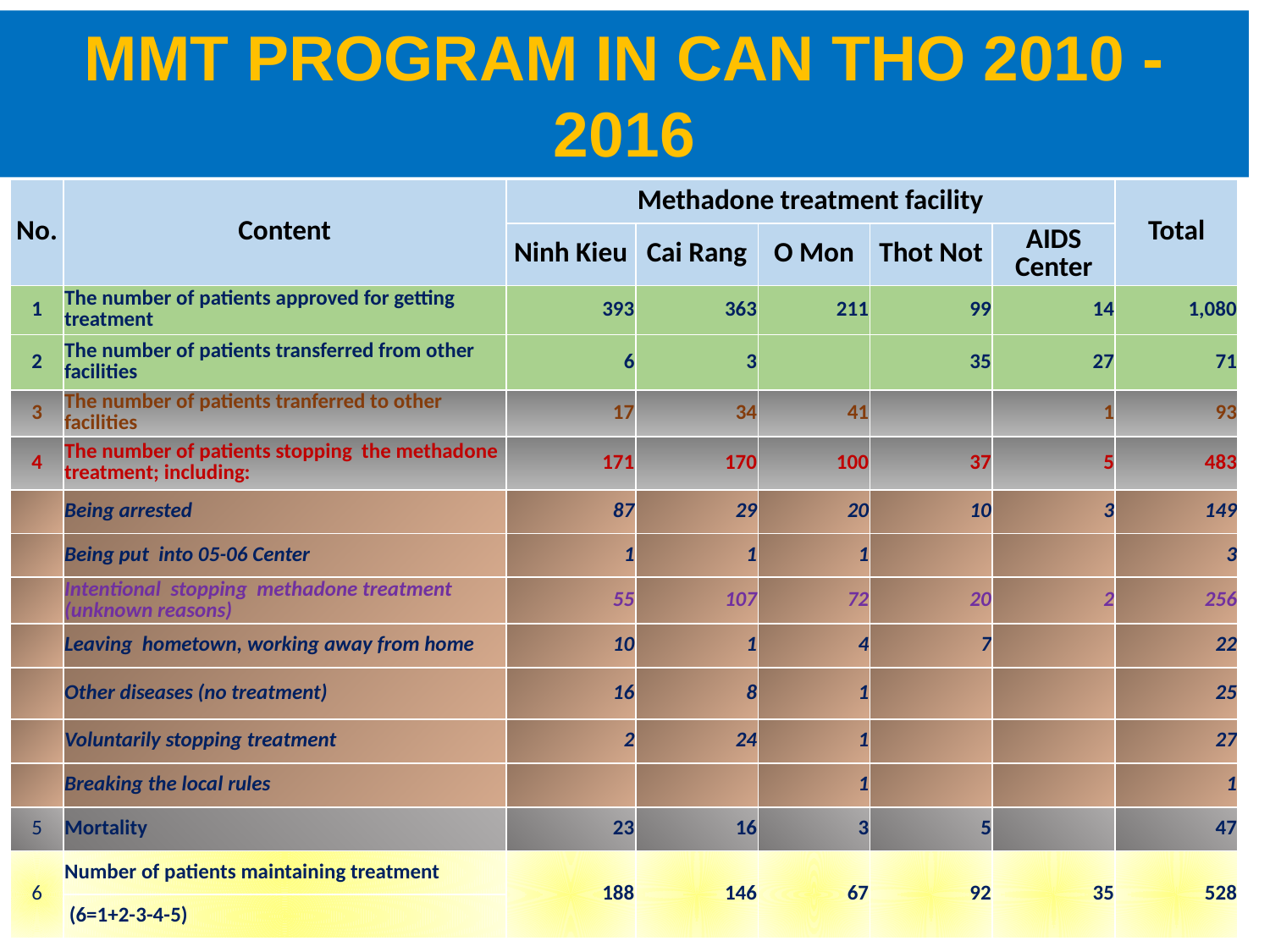

MMT PROGRAM IN CAN THO 2010 - 2016
| No. | Content | Methadone treatment facility |  |  |  |  | Total |
| --- | --- | --- | --- | --- | --- | --- | --- |
|  |  | Ninh Kieu | Cai Rang | O Mon | Thot Not | AIDS Center |  |
| 1 | The number of patients approved for getting treatment | 393 | 363 | 211 | 99 | 14 | 1,080 |
| 2 | The number of patients transferred from other facilities | 6 | 3 |  | 35 | 27 | 71 |
| 3 | The number of patients tranferred to other facilities | 17 | 34 | 41 |  | 1 | 93 |
| 4 | The number of patients stopping the methadone treatment; including: | 171 | 170 | 100 | 37 | 5 | 483 |
|  | Being arrested | 87 | 29 | 20 | 10 | 3 | 149 |
|  | Being put into 05-06 Center | 1 | 1 | 1 |  |  | 3 |
|  | Intentional stopping methadone treatment (unknown reasons) | 55 | 107 | 72 | 20 | 2 | 256 |
|  | Leaving hometown, working away from home | 10 | 1 | 4 | 7 |  | 22 |
|  | Other diseases (no treatment) | 16 | 8 | 1 |  |  | 25 |
|  | Voluntarily stopping treatment | 2 | 24 | 1 |  |  | 27 |
|  | Breaking the local rules |  |  | 1 |  |  | 1 |
| 5 | Mortality | 23 | 16 | 3 | 5 |  | 47 |
| 6 | Number of patients maintaining treatment | 188 | 146 | 67 | 92 | 35 | 528 |
|  | (6=1+2-3-4-5) |  |  |  |  |  |  |